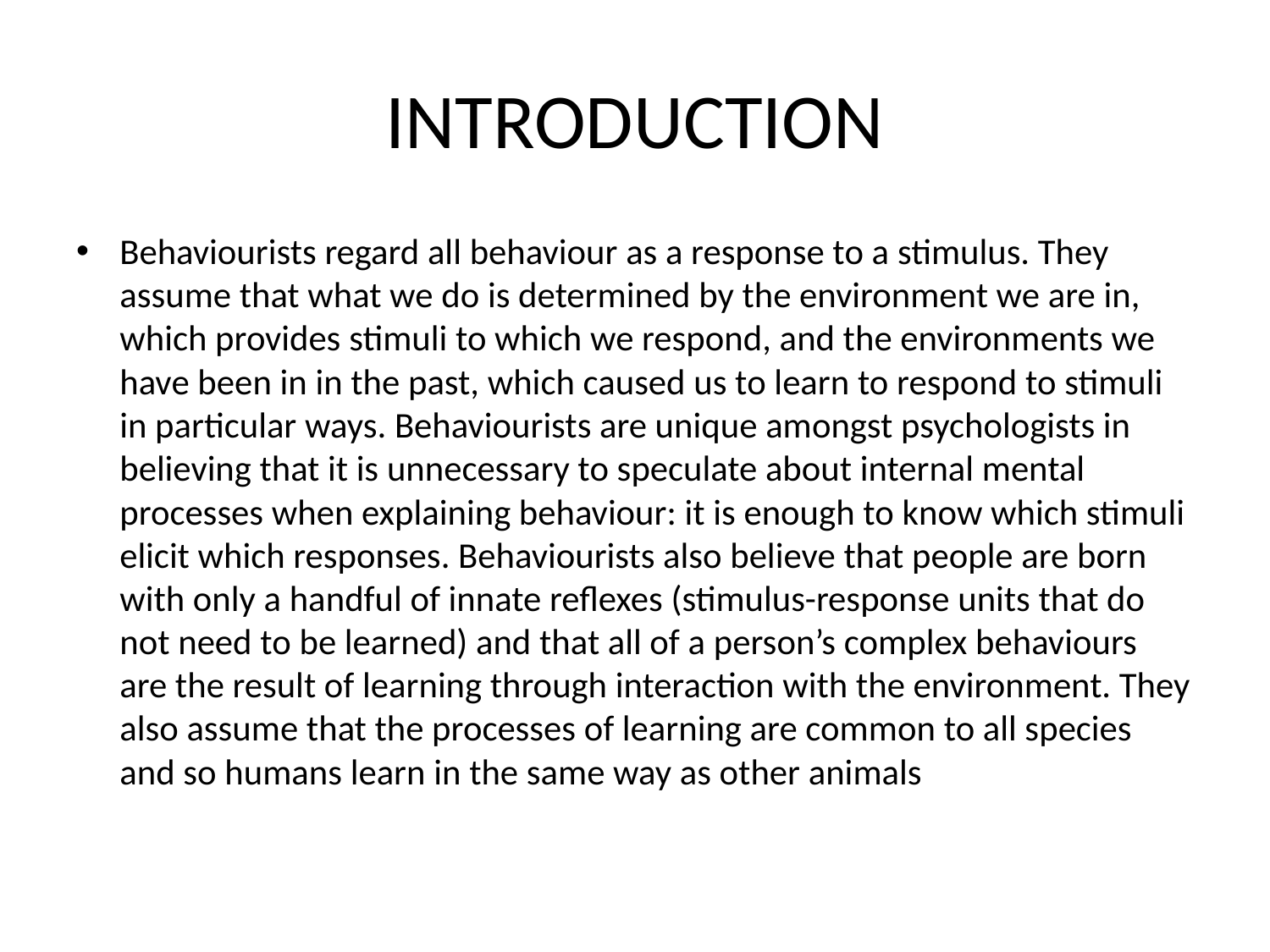

# INTRODUCTION
Behaviourists regard all behaviour as a response to a stimulus. They assume that what we do is determined by the environment we are in, which provides stimuli to which we respond, and the environments we have been in in the past, which caused us to learn to respond to stimuli in particular ways. Behaviourists are unique amongst psychologists in believing that it is unnecessary to speculate about internal mental processes when explaining behaviour: it is enough to know which stimuli elicit which responses. Behaviourists also believe that people are born with only a handful of innate reflexes (stimulus-response units that do not need to be learned) and that all of a person’s complex behaviours are the result of learning through interaction with the environment. They also assume that the processes of learning are common to all species and so humans learn in the same way as other animals